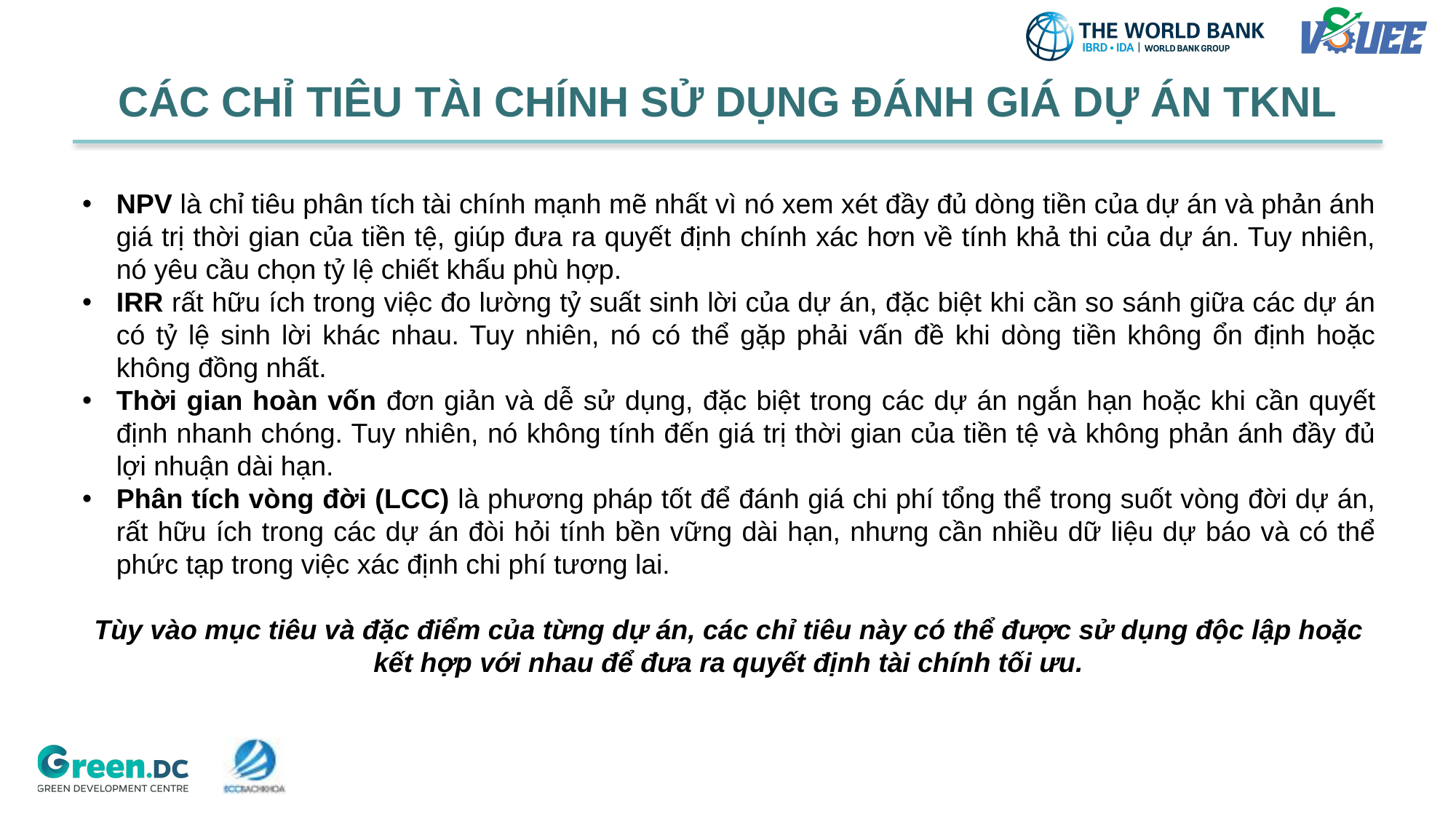

# CÁC CHỈ TIÊU TÀI CHÍNH SỬ DỤNG ĐÁNH GIÁ DỰ ÁN TKNL
NPV là chỉ tiêu phân tích tài chính mạnh mẽ nhất vì nó xem xét đầy đủ dòng tiền của dự án và phản ánh giá trị thời gian của tiền tệ, giúp đưa ra quyết định chính xác hơn về tính khả thi của dự án. Tuy nhiên, nó yêu cầu chọn tỷ lệ chiết khấu phù hợp.
IRR rất hữu ích trong việc đo lường tỷ suất sinh lời của dự án, đặc biệt khi cần so sánh giữa các dự án có tỷ lệ sinh lời khác nhau. Tuy nhiên, nó có thể gặp phải vấn đề khi dòng tiền không ổn định hoặc không đồng nhất.
Thời gian hoàn vốn đơn giản và dễ sử dụng, đặc biệt trong các dự án ngắn hạn hoặc khi cần quyết định nhanh chóng. Tuy nhiên, nó không tính đến giá trị thời gian của tiền tệ và không phản ánh đầy đủ lợi nhuận dài hạn.
Phân tích vòng đời (LCC) là phương pháp tốt để đánh giá chi phí tổng thể trong suốt vòng đời dự án, rất hữu ích trong các dự án đòi hỏi tính bền vững dài hạn, nhưng cần nhiều dữ liệu dự báo và có thể phức tạp trong việc xác định chi phí tương lai.

Tùy vào mục tiêu và đặc điểm của từng dự án, các chỉ tiêu này có thể được sử dụng độc lập hoặc kết hợp với nhau để đưa ra quyết định tài chính tối ưu.